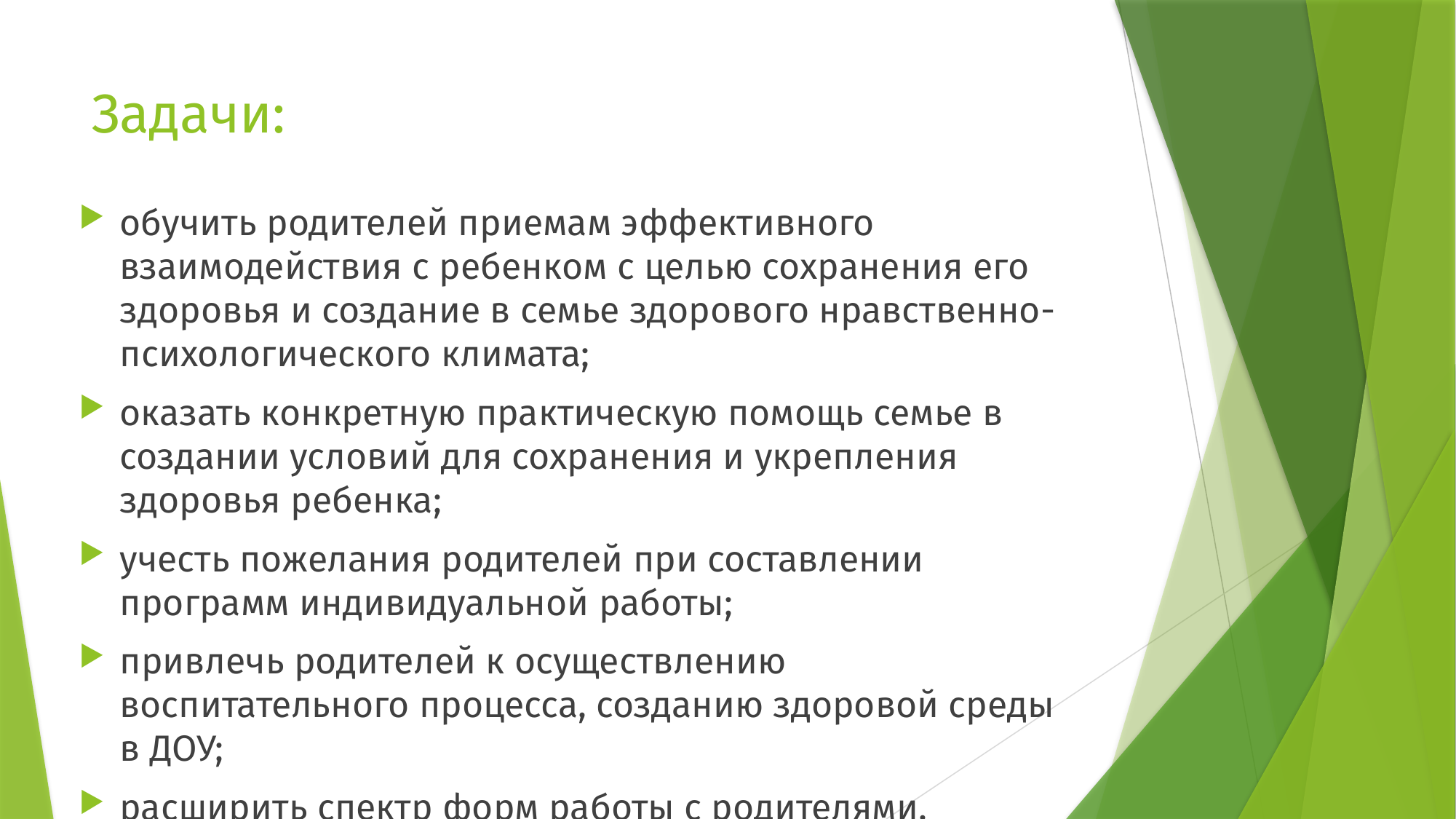

# Задачи:

обучить родителей приемам эффективного взаимодействия с ребенком с целью сохранения его здоровья и создание в семье здорового нравственно-психологического климата;
оказать конкретную практическую помощь семье в создании условий для сохранения и укрепления здоровья ребенка;
учесть пожелания родителей при составлении программ индивидуальной работы;
привлечь родителей к осуществлению воспитательного процесса, созданию здоровой среды в ДОУ;
расширить спектр форм работы с родителями.